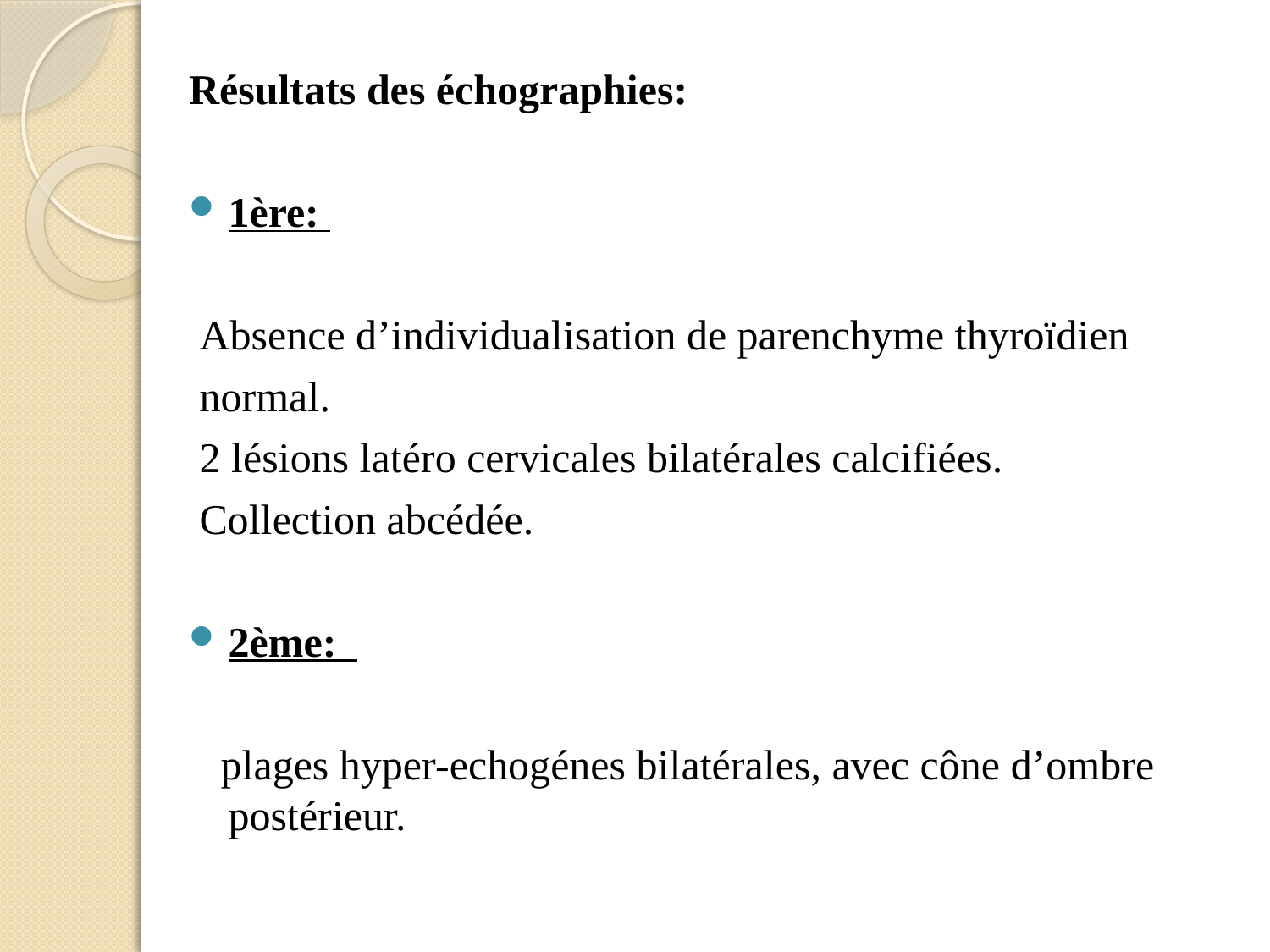

Résultats des échographies:

1ère:

 Absence d’individualisation de parenchyme thyroïdien
 normal.
 2 lésions latéro cervicales bilatérales calcifiées.
 Collection abcédée.

2ème:

   plages hyper-echogénes bilatérales, avec cône d’ombre postérieur.